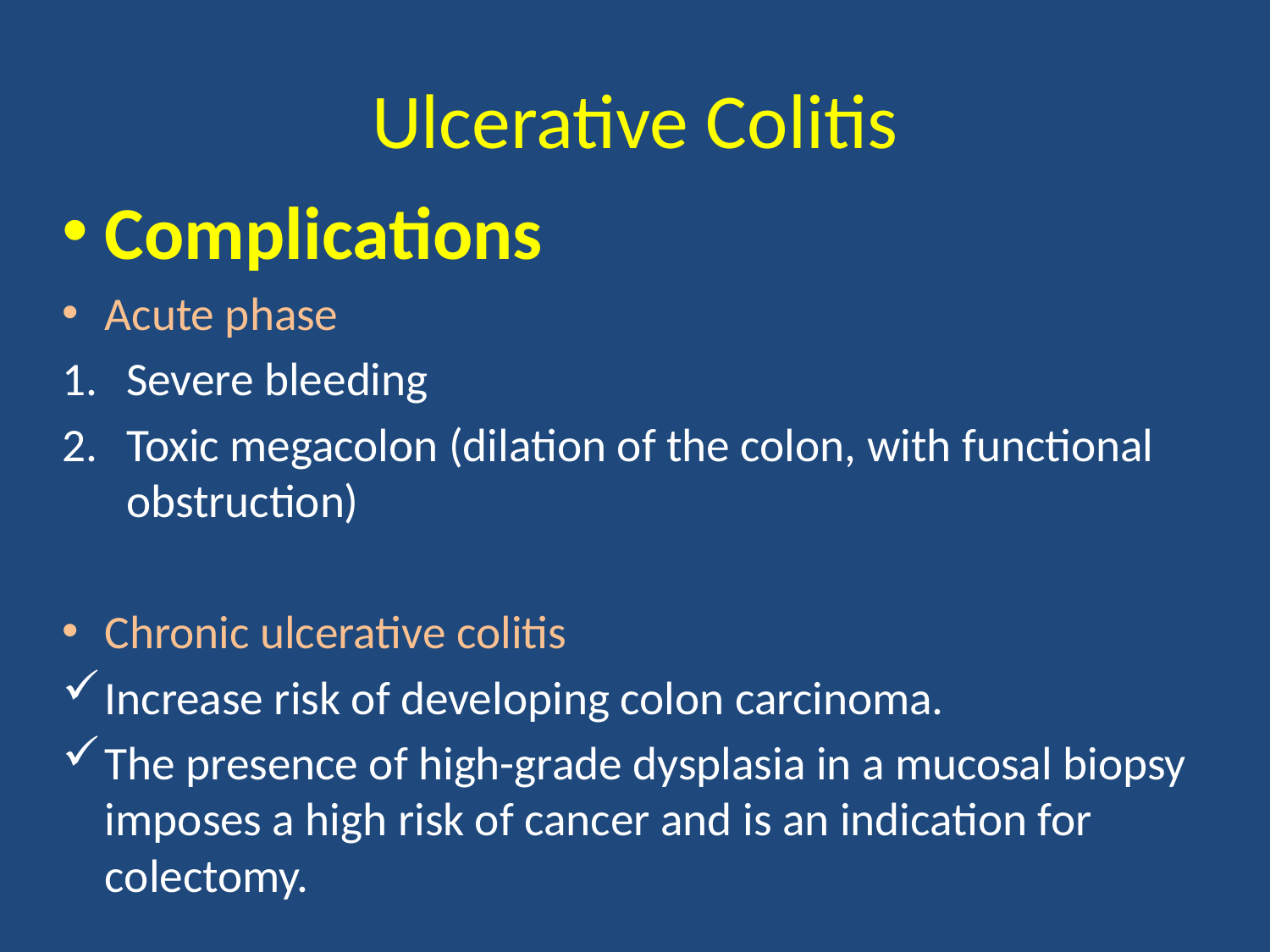

# Ulcerative Colitis
Complications
Acute phase
Severe bleeding
Toxic megacolon (dilation of the colon, with functional obstruction)

Chronic ulcerative colitis
Increase risk of developing colon carcinoma.
The presence of high-grade dysplasia in a mucosal biopsy imposes a high risk of cancer and is an indication for colectomy.